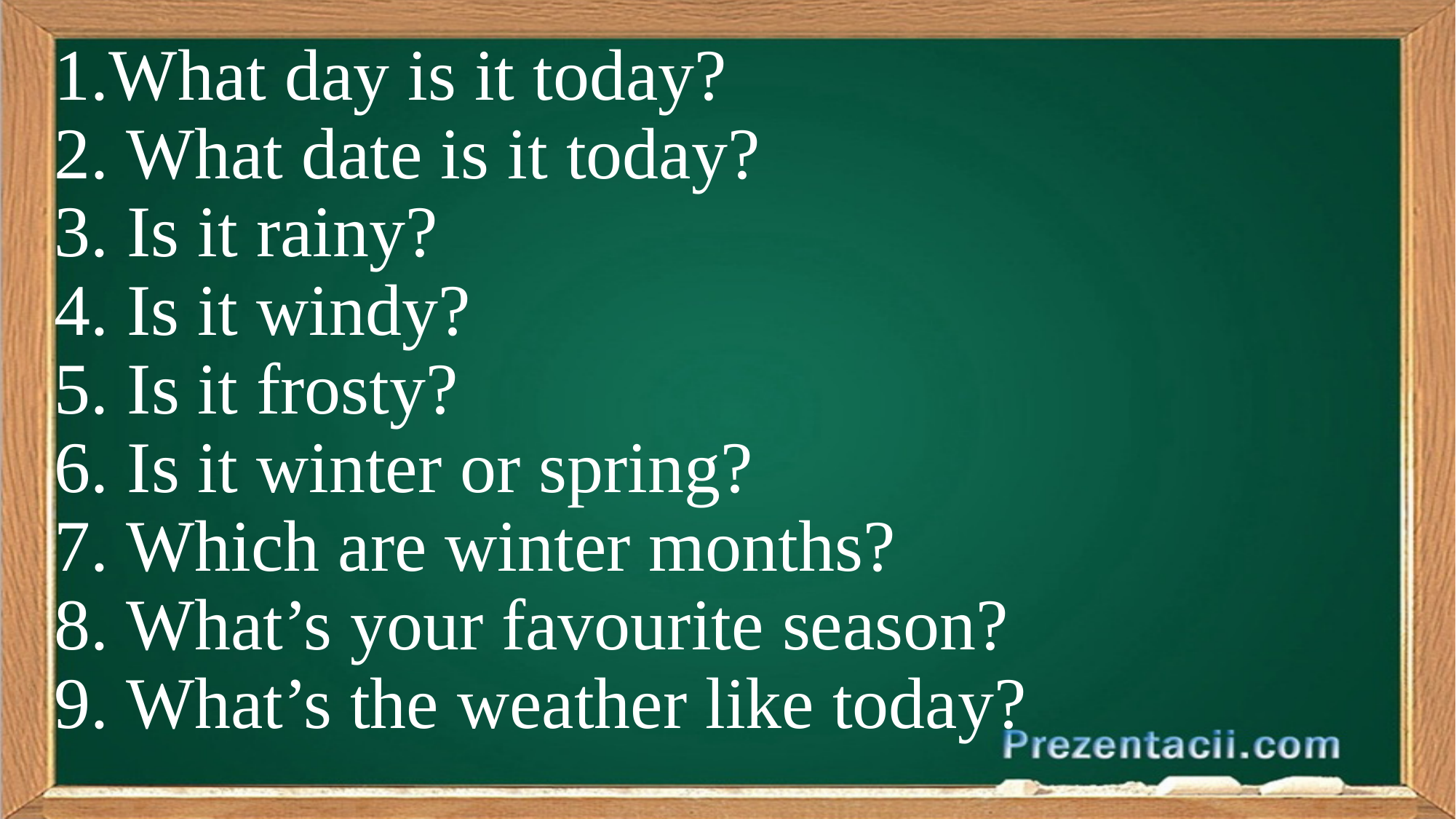

1.What day is it today?
2. What date is it today?
3. Is it rainy?
4. Is it windy?
5. Is it frosty?
6. Is it winter or spring?
7. Which are winter months?
8. What’s your favourite season?
9. What’s the weather like today?